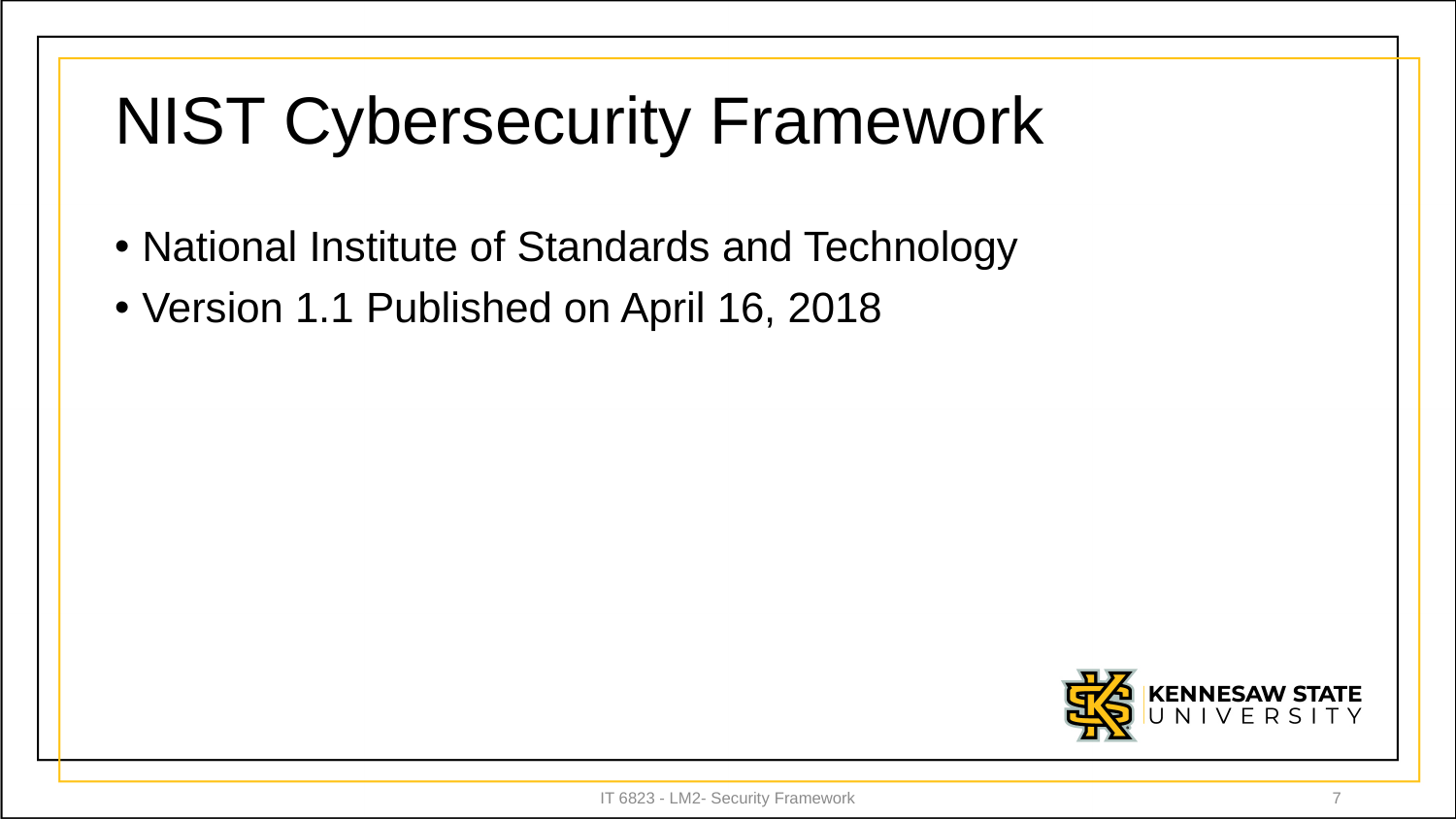

# NIST Cybersecurity Framework
National Institute of Standards and Technology
Version 1.1 Published on April 16, 2018

IT 6823 - LM2- Security Framework
7